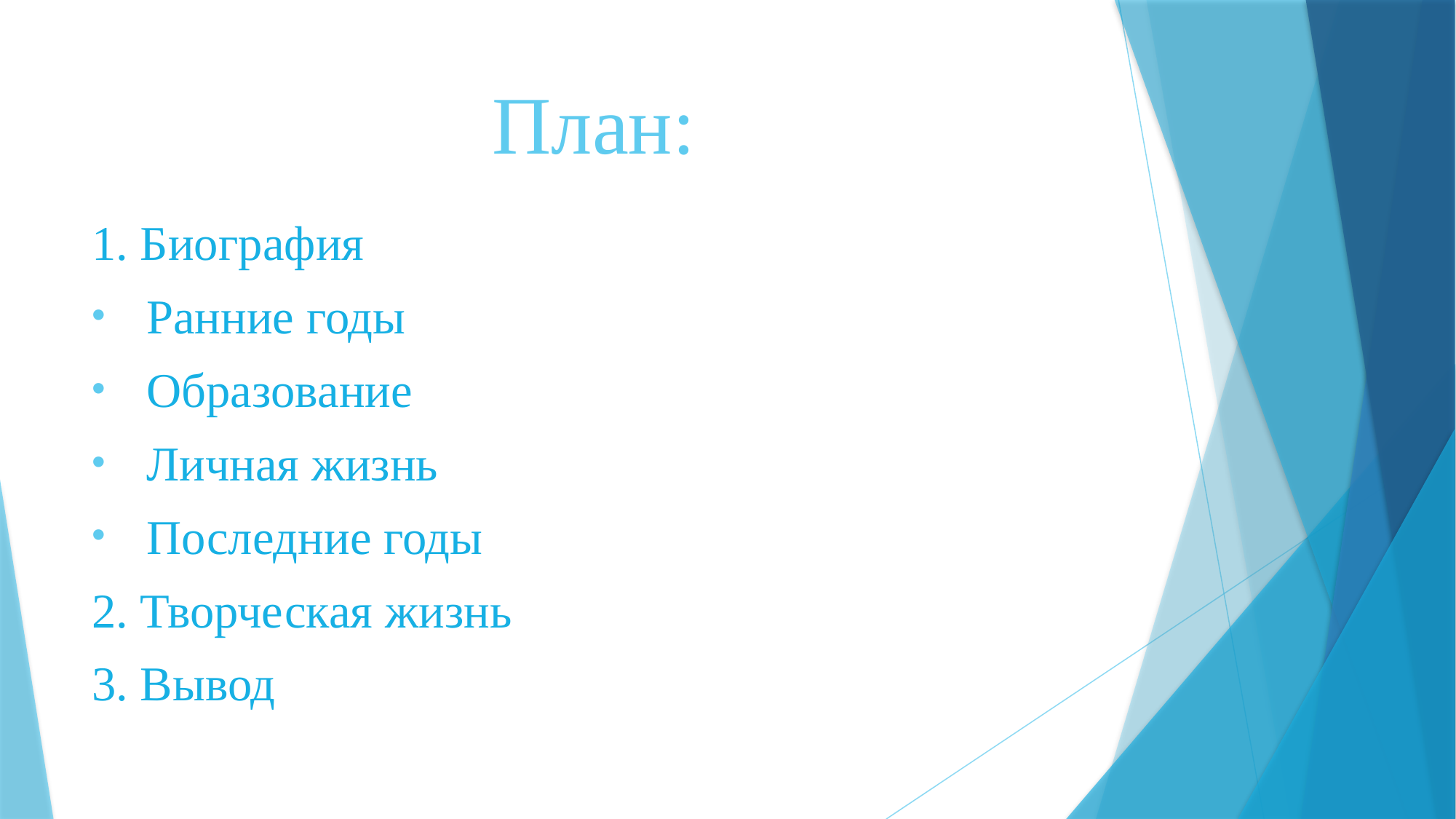

# План:
1. Биография
Ранние годы
Образование
Личная жизнь
Последние годы
2. Творческая жизнь
3. Вывод